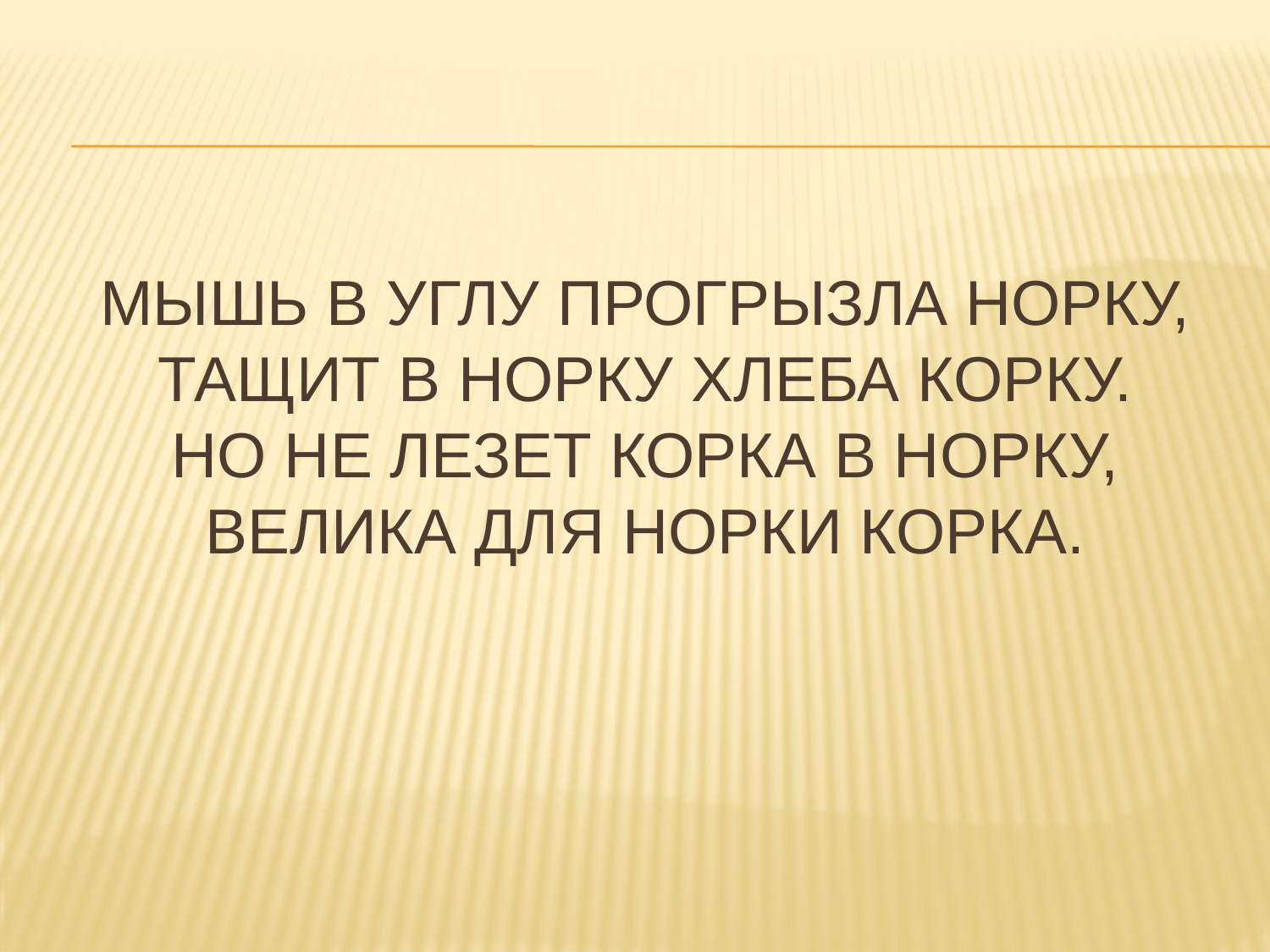

# Мышь в углу прогрызла норку, Тащит в норку хлеба корку. Но не лезет корка в норку, Велика для норки корка.